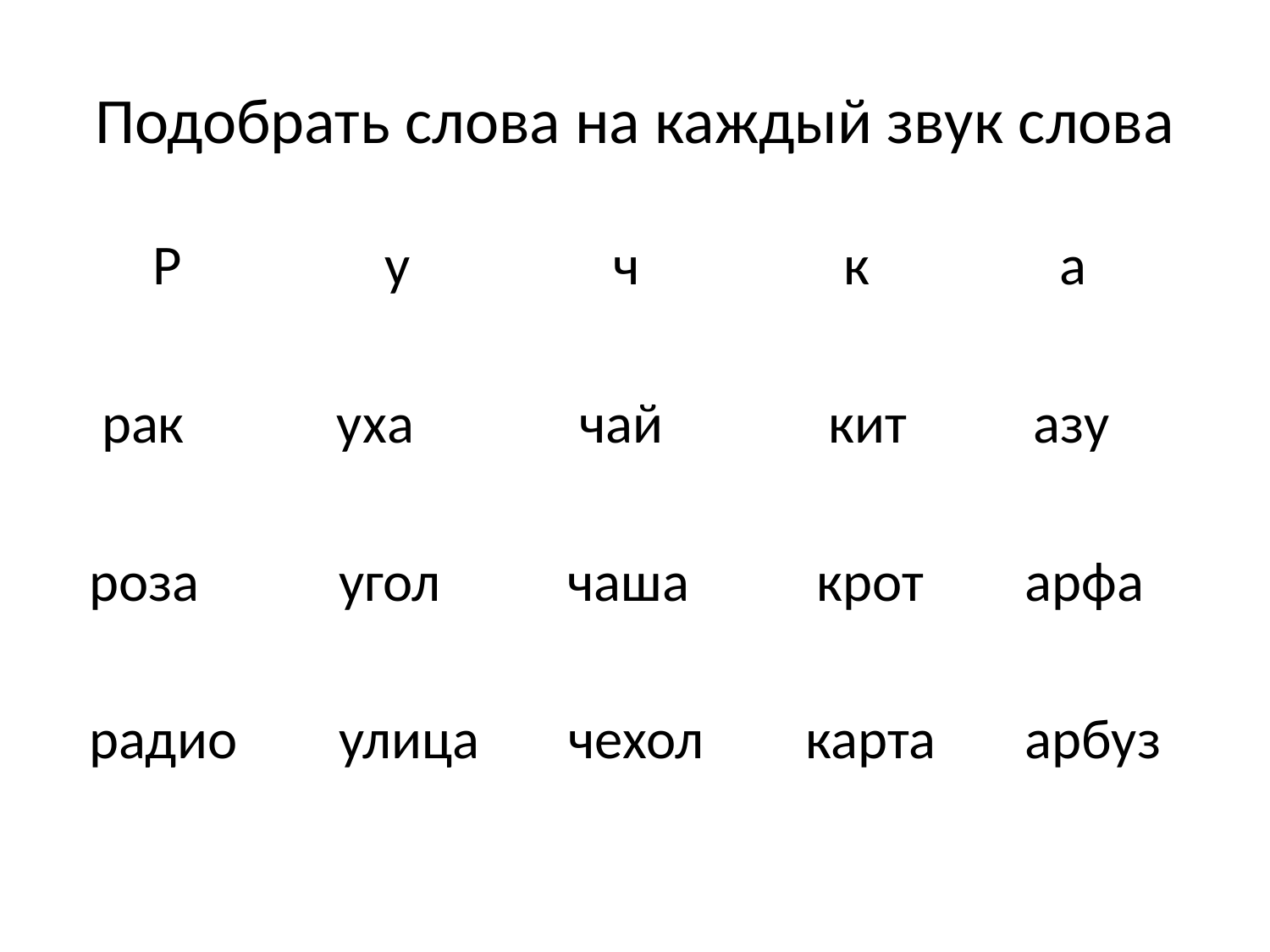

# Подобрать слова на каждый звук слова
      Р                у                ч                к               а

  рак            уха             чай             кит          азу

 роза           угол          чаша          крот        арфа

 радио        улица       чехол        карта       арбуз